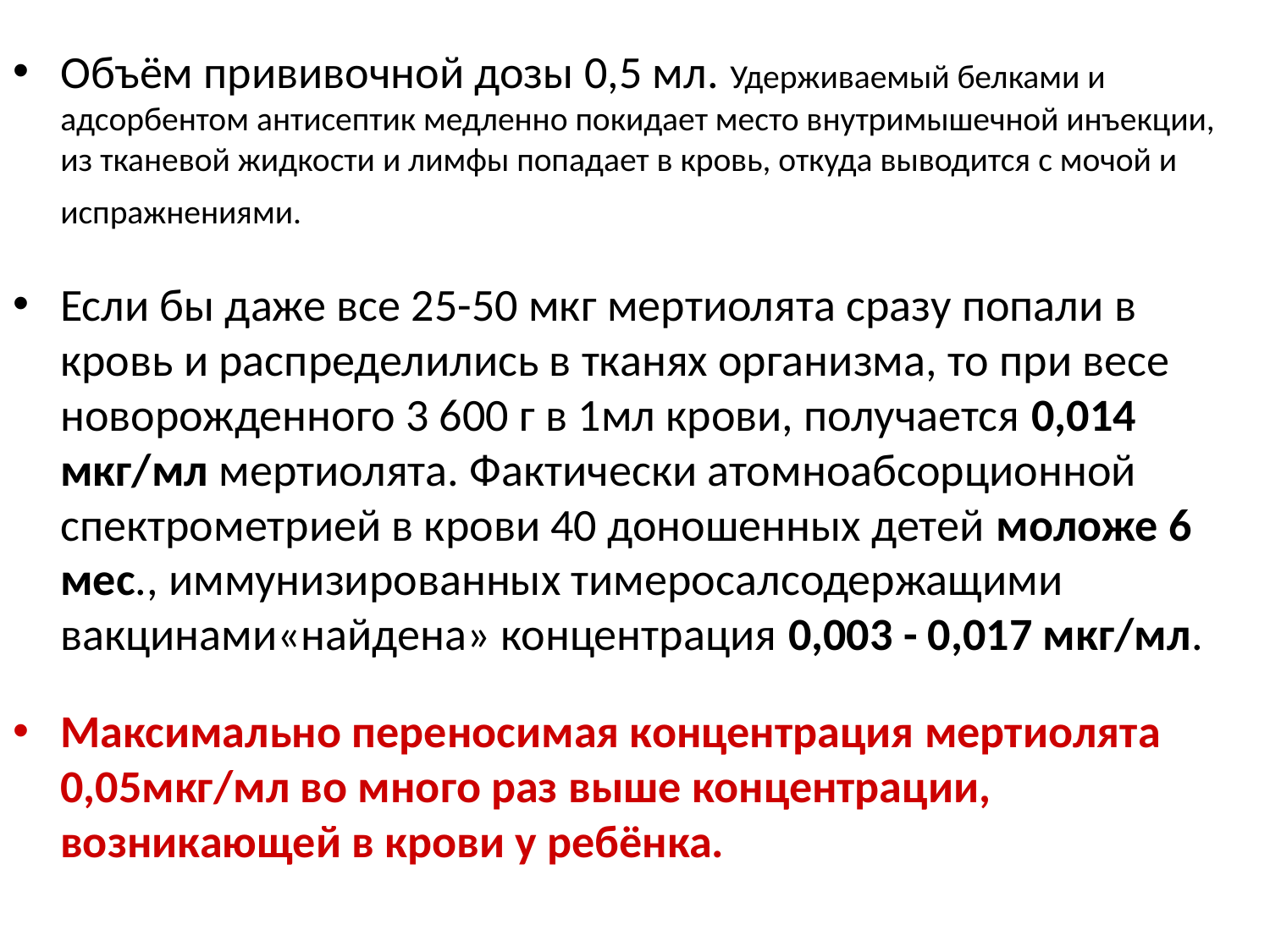

Объём прививочной дозы 0,5 мл. Удерживаемый белками и адсорбентом антисептик медленно покидает место внутримышечной инъекции, из тканевой жидкости и лимфы попадает в кровь, откуда выводится с мочой и испражнениями.
Если бы даже все 25-50 мкг мертиолята сразу попали в кровь и распределились в тканях организма, то при весе новорожденного 3 600 г в 1мл крови, получается 0,014 мкг/мл мертиолята. Фактически атомноабсорционной спектрометрией в крови 40 доношенных детей моложе 6 мес., иммунизированных тимеросалсодержащими вакцинами«найдена» концентрация 0,003 - 0,017 мкг/мл.
Максимально переносимая концентрация мертиолята 0,05мкг/мл во много раз выше концентрации, возникающей в крови у ребёнка.